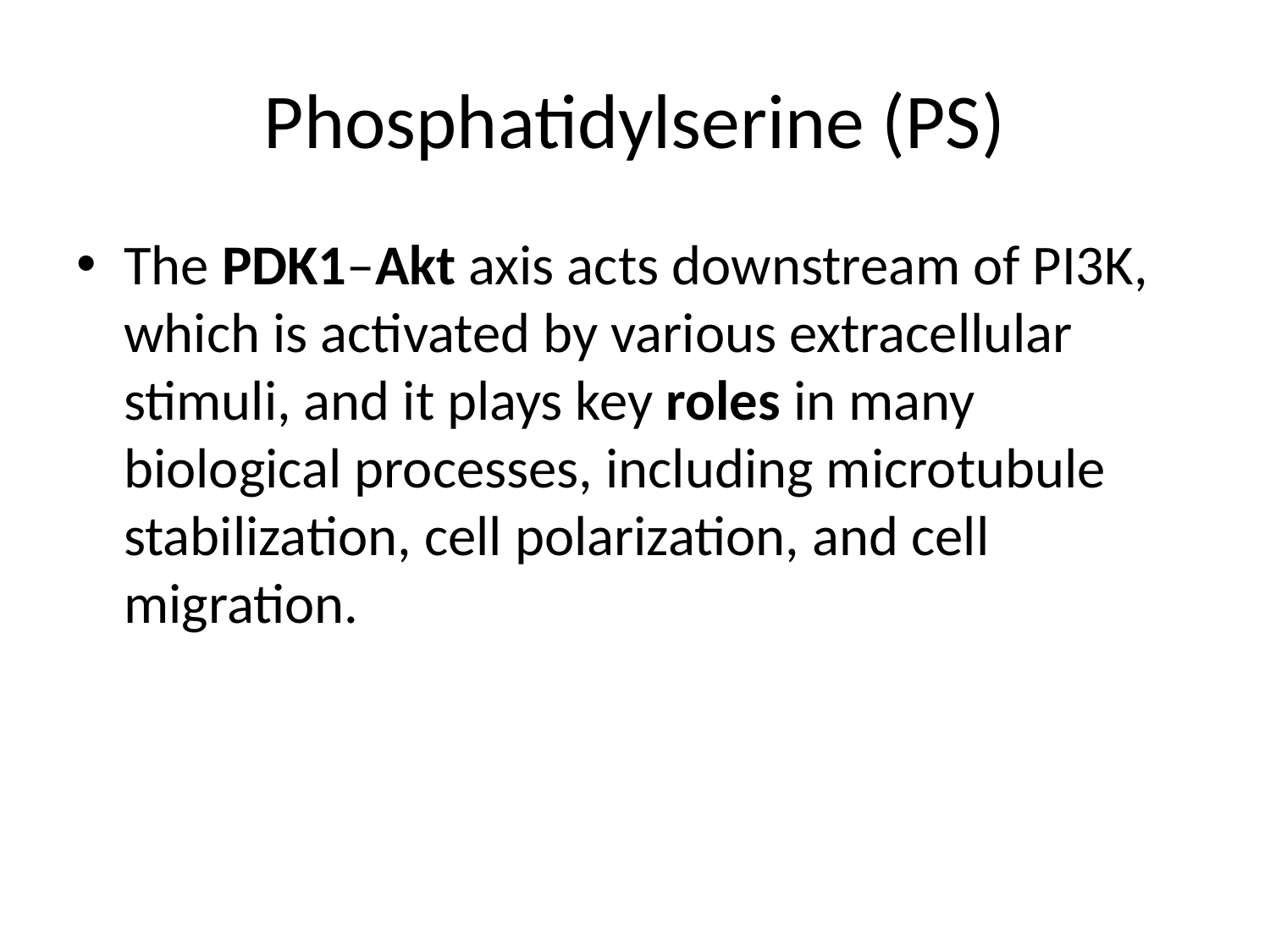

# Phosphatidylserine (PS)
The PDK1–Akt axis acts downstream of PI3K, which is activated by various extracellular stimuli, and it plays key roles in many biological processes, including microtubule stabilization, cell polarization, and cell migration.